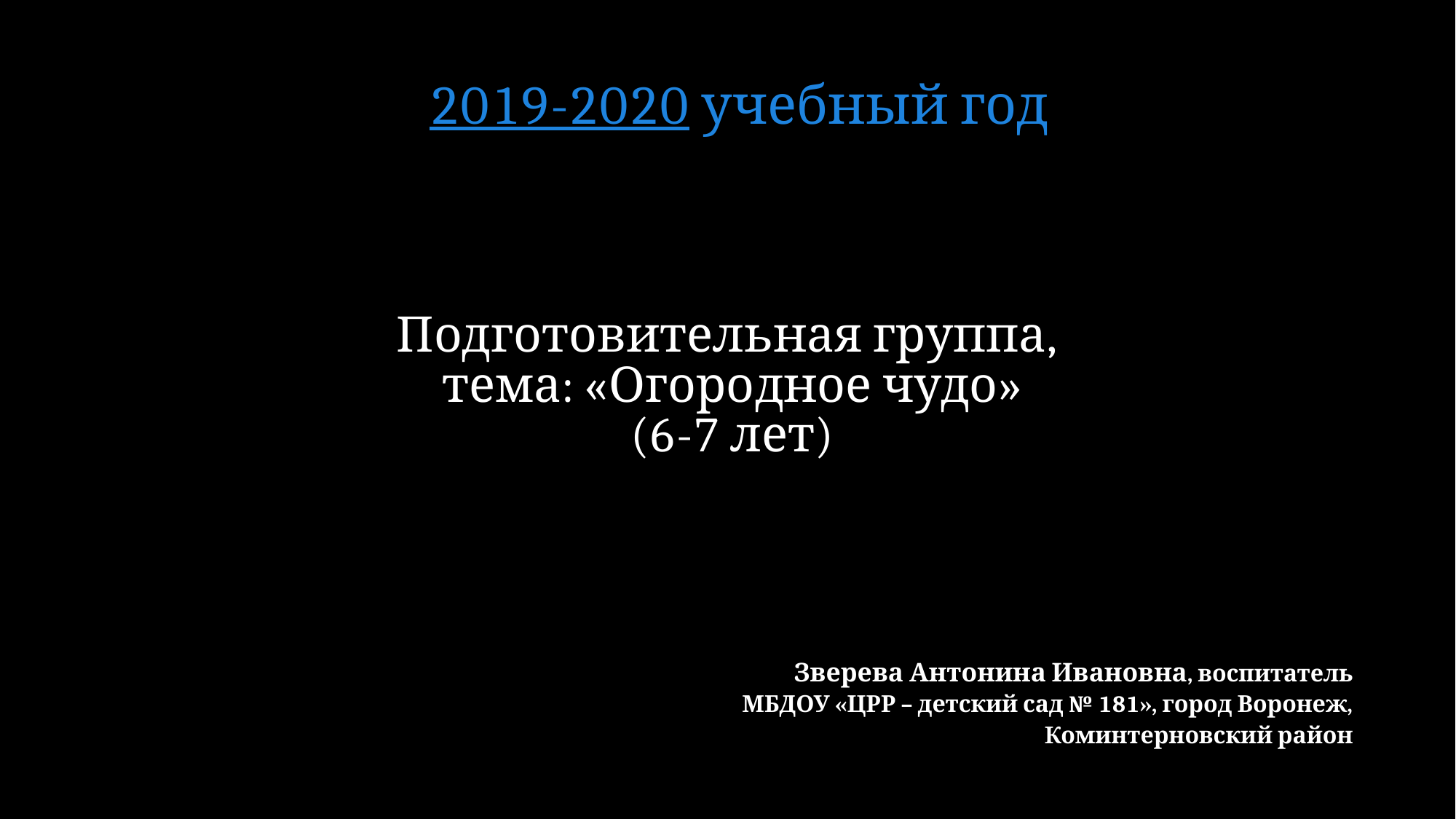

2019-2020 учебный год
# Подготовительная группа, тема: «Огородное чудо» (6-7 лет)

Зверева Антонина Ивановна, воспитатель МБДОУ «ЦРР – детский сад № 181», город Воронеж, Коминтерновский район